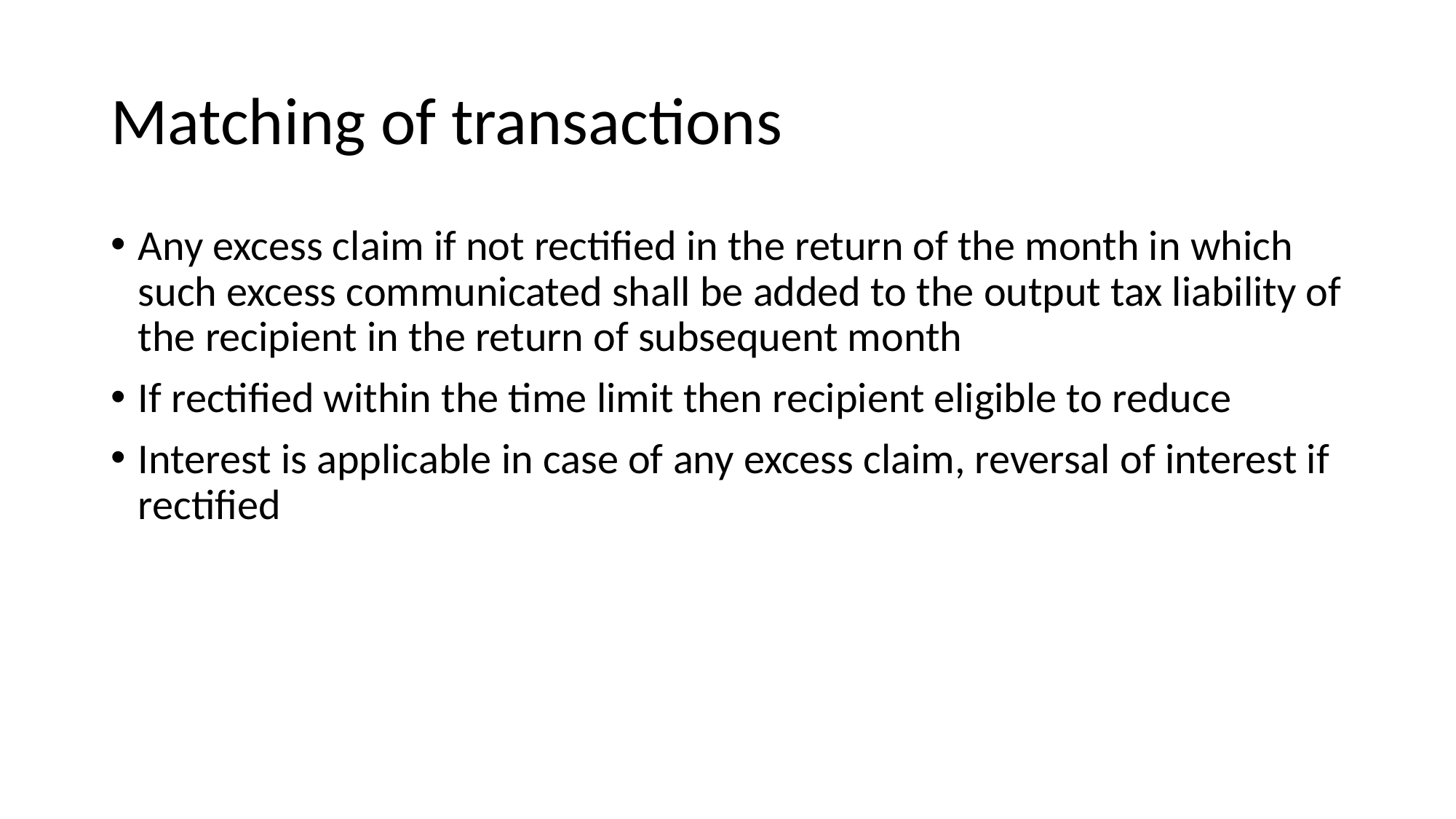

# Matching of transactions
Any excess claim if not rectified in the return of the month in which such excess communicated shall be added to the output tax liability of the recipient in the return of subsequent month
If rectified within the time limit then recipient eligible to reduce
Interest is applicable in case of any excess claim, reversal of interest if rectified